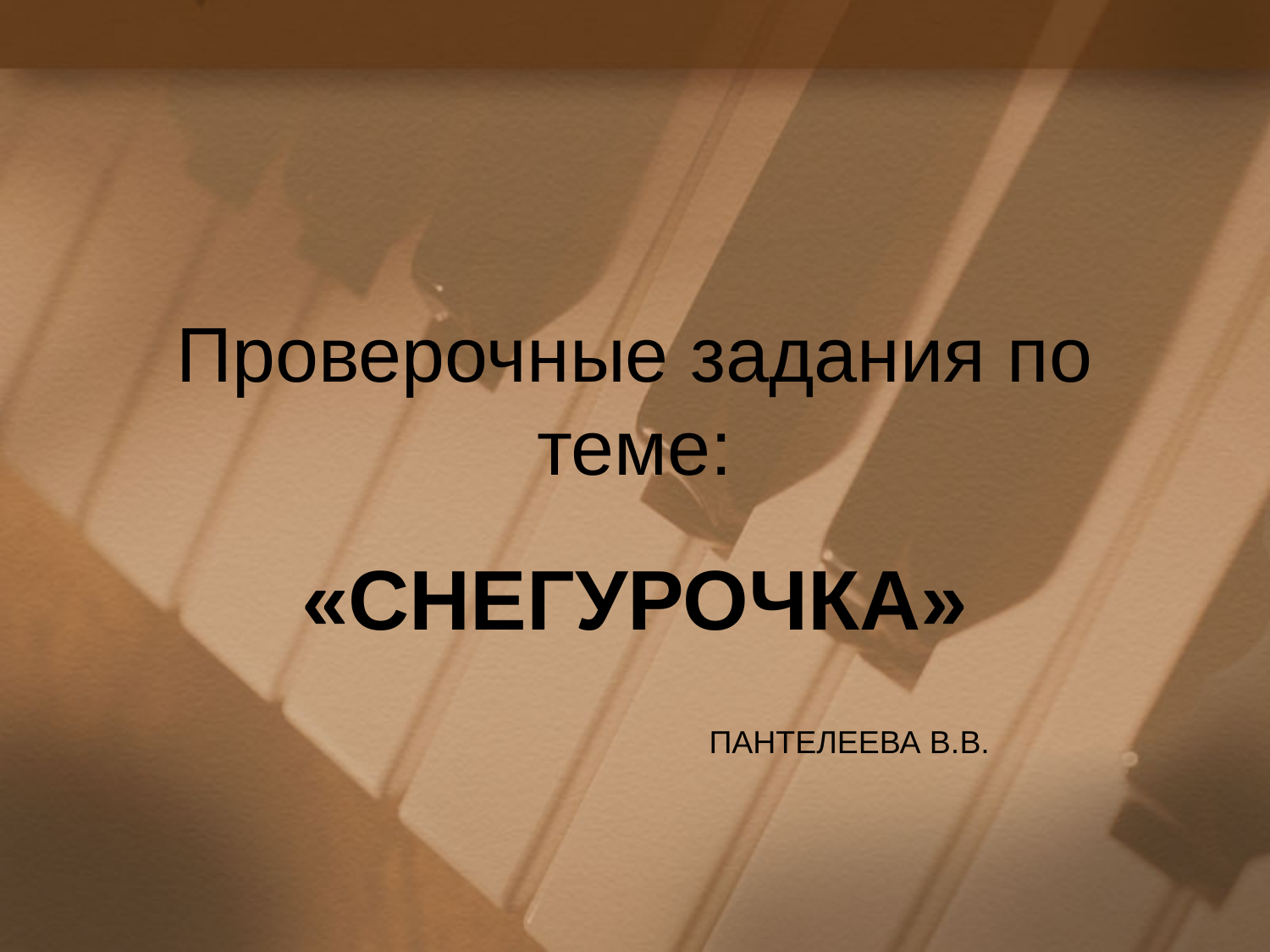

# Проверочные задания по теме:
«СНЕГУРОЧКА»
ПАНТЕЛЕЕВА В.В.